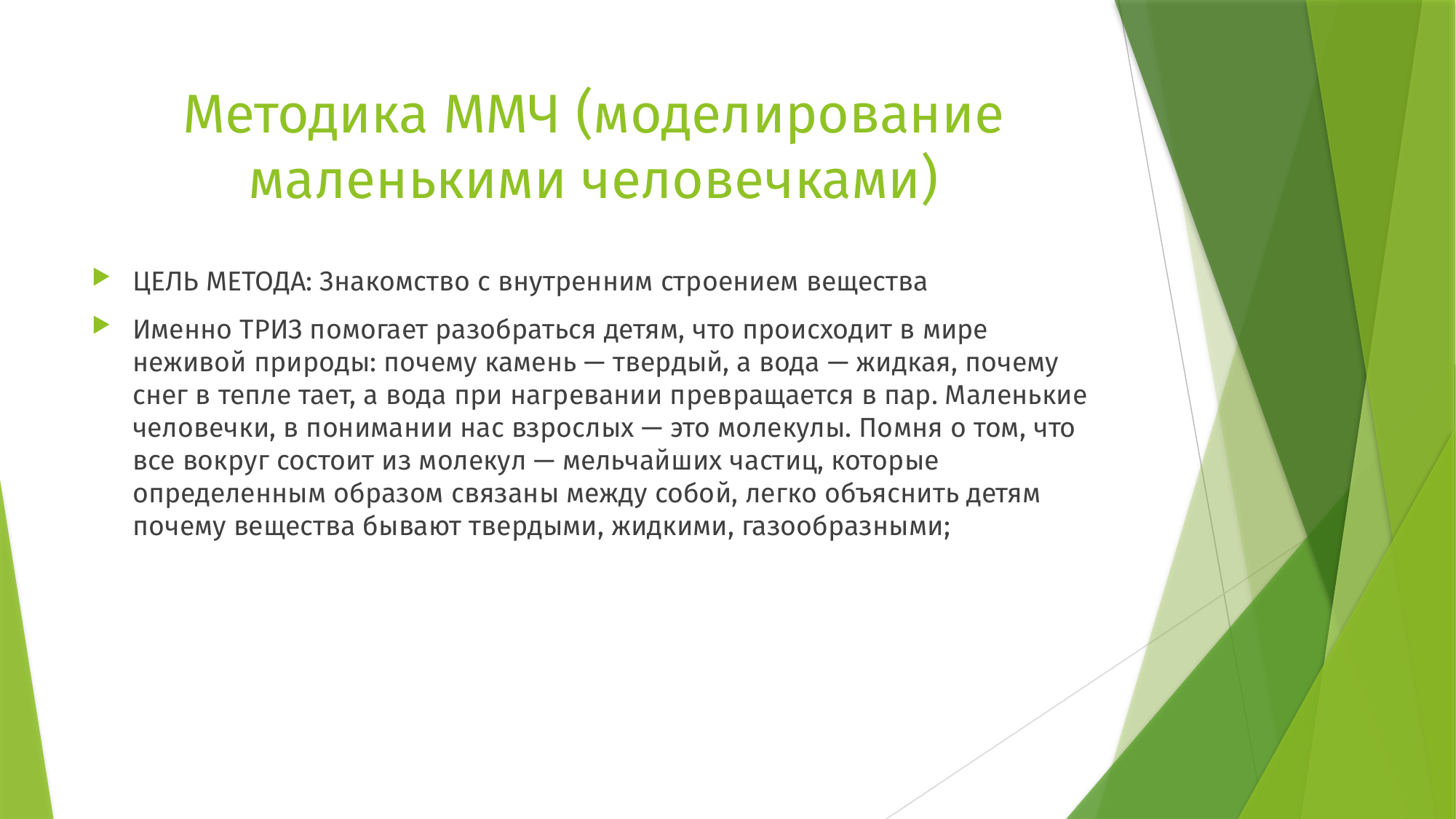

# Методика ММЧ (моделирование маленькими человечками)
ЦЕЛЬ МЕТОДА: Знакомство с внутренним строением вещества
Именно ТРИЗ помогает разобраться детям, что происходит в мире неживой природы: почему камень — твердый, а вода — жидкая, почему снег в тепле тает, а вода при нагревании превращается в пар. Маленькие человечки, в понимании нас взрослых — это молекулы. Помня о том, что все вокруг состоит из молекул — мельчайших частиц, которые определенным образом связаны между собой, легко объяснить детям почему вещества бывают твердыми, жидкими, газообразными;